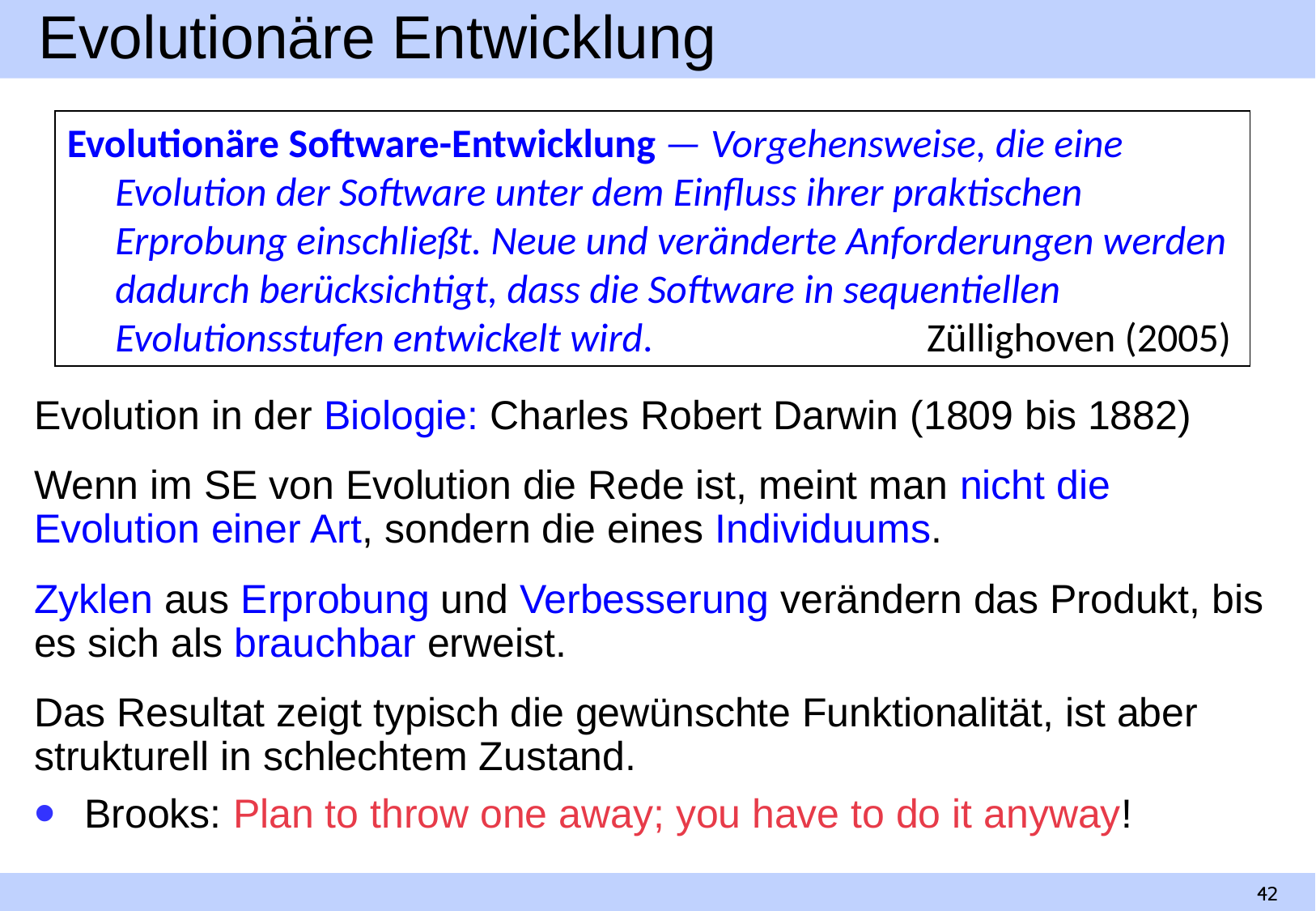

# Evolutionäre Entwicklung
Evolutionäre Software-Entwicklung — Vorgehensweise, die eine Evolution der Software unter dem Einfluss ihrer praktischen Erprobung einschließt. Neue und veränderte Anforderungen werden dadurch berücksichtigt, dass die Software in sequentiellen Evolutionsstufen entwickelt wird.                              Züllighoven (2005)
Evolution in der Biologie: Charles Robert Darwin (1809 bis 1882)
Wenn im SE von Evolution die Rede ist, meint man nicht die Evolution einer Art, sondern die eines Individuums.
Zyklen aus Erprobung und Verbesserung verändern das Produkt, bis es sich als brauchbar erweist.
Das Resultat zeigt typisch die gewünschte Funktionalität, ist aber strukturell in schlechtem Zustand.
Brooks: Plan to throw one away; you have to do it anyway!
42